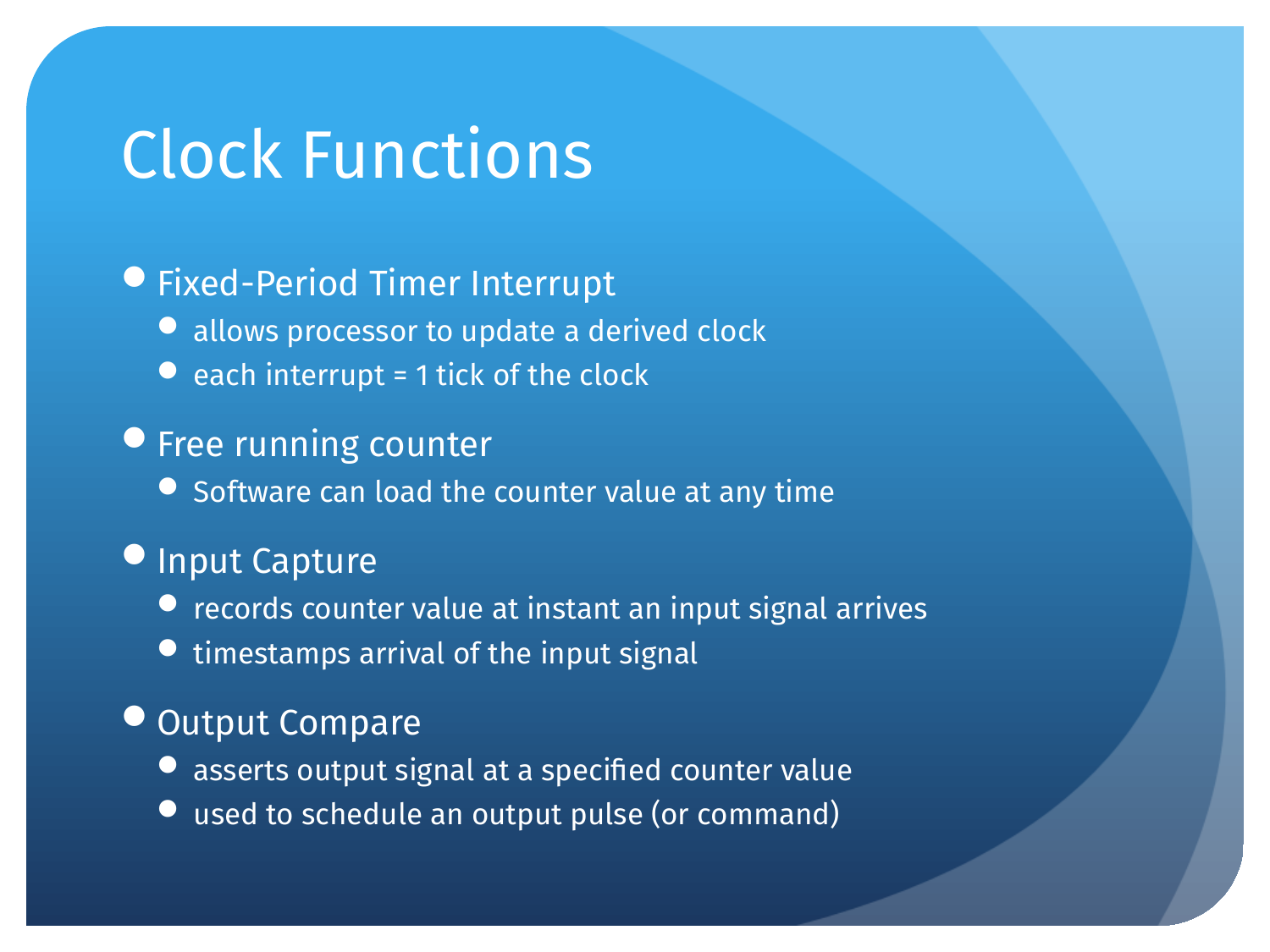

# Clock Functions
Fixed-Period Timer Interrupt
allows processor to update a derived clock
each interrupt = 1 tick of the clock
Free running counter
Software can load the counter value at any time
Input Capture
records counter value at instant an input signal arrives
timestamps arrival of the input signal
Output Compare
asserts output signal at a specified counter value
used to schedule an output pulse (or command)